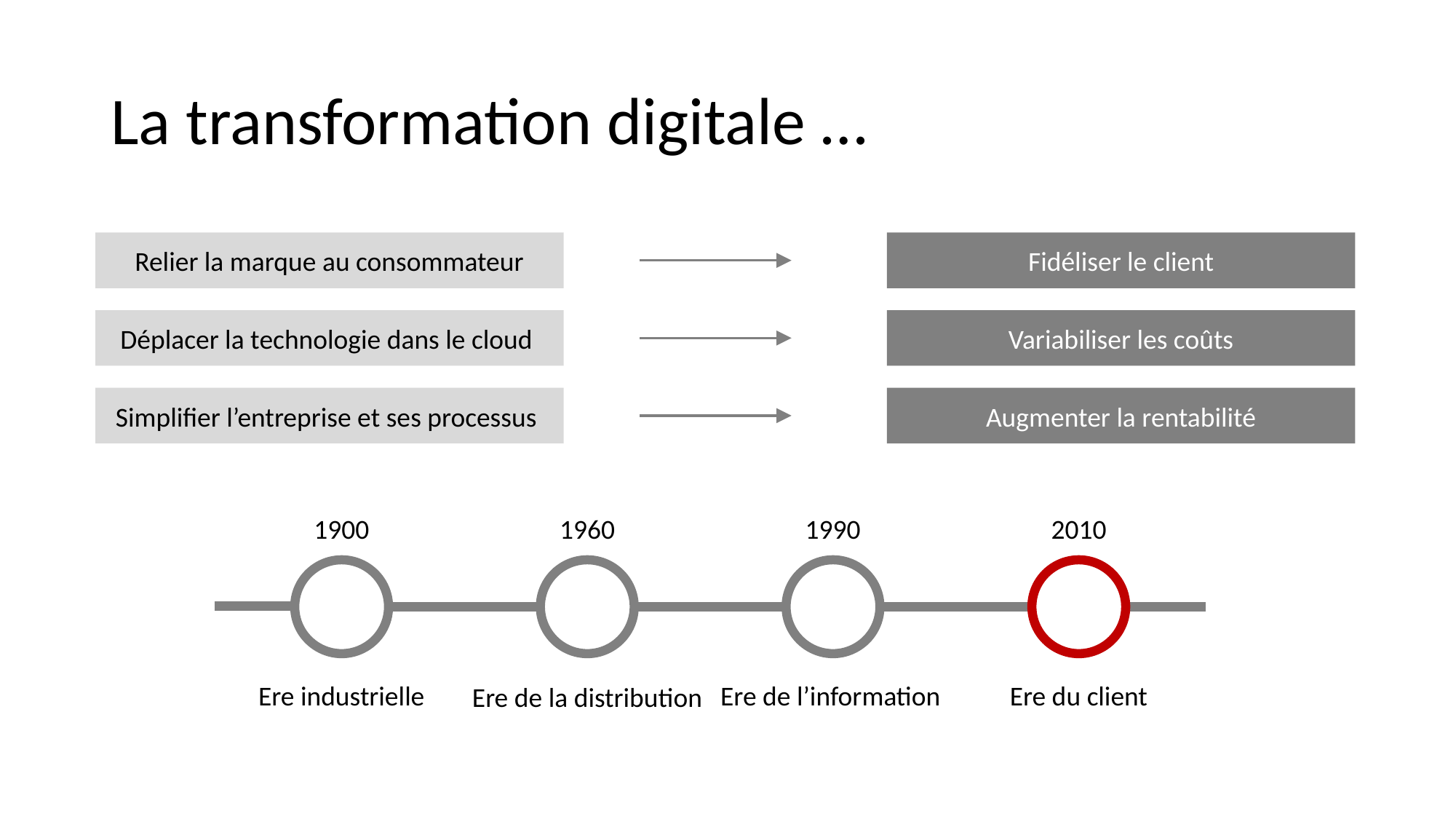

# La transformation digitale …
Relier la marque au consommateur
Fidéliser le client
Déplacer la technologie dans le cloud
Variabiliser les coûts
Simplifier l’entreprise et ses processus
Augmenter la rentabilité
1900
1960
1990
2010

Ere industrielle
Ere de l’information
Ere du client
Ere de la distribution